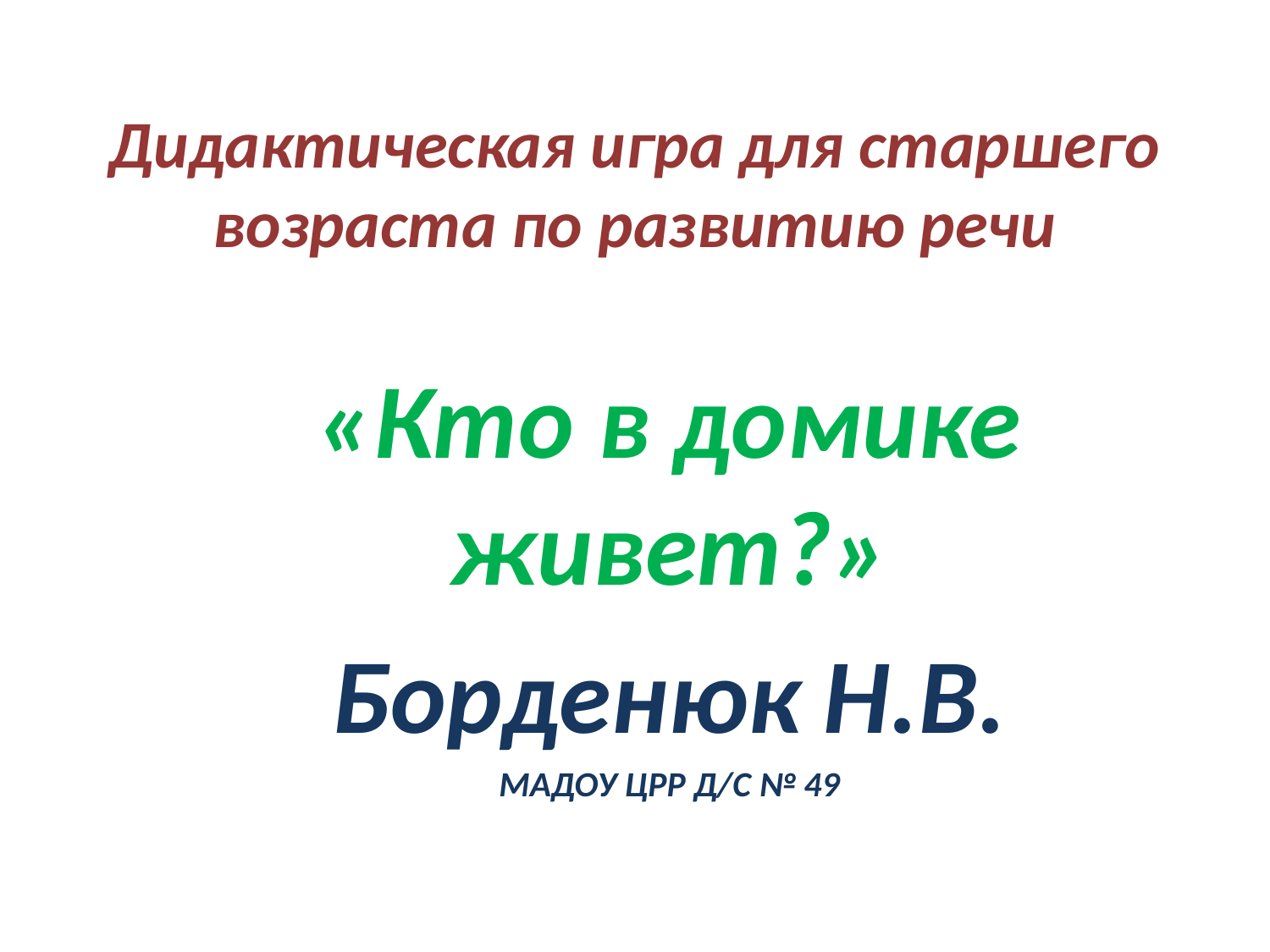

# Дидактическая игра для старшего возраста по развитию речи
«Кто в домике живет?»
Борденюк Н.В.
МАДОУ ЦРР Д/С № 49